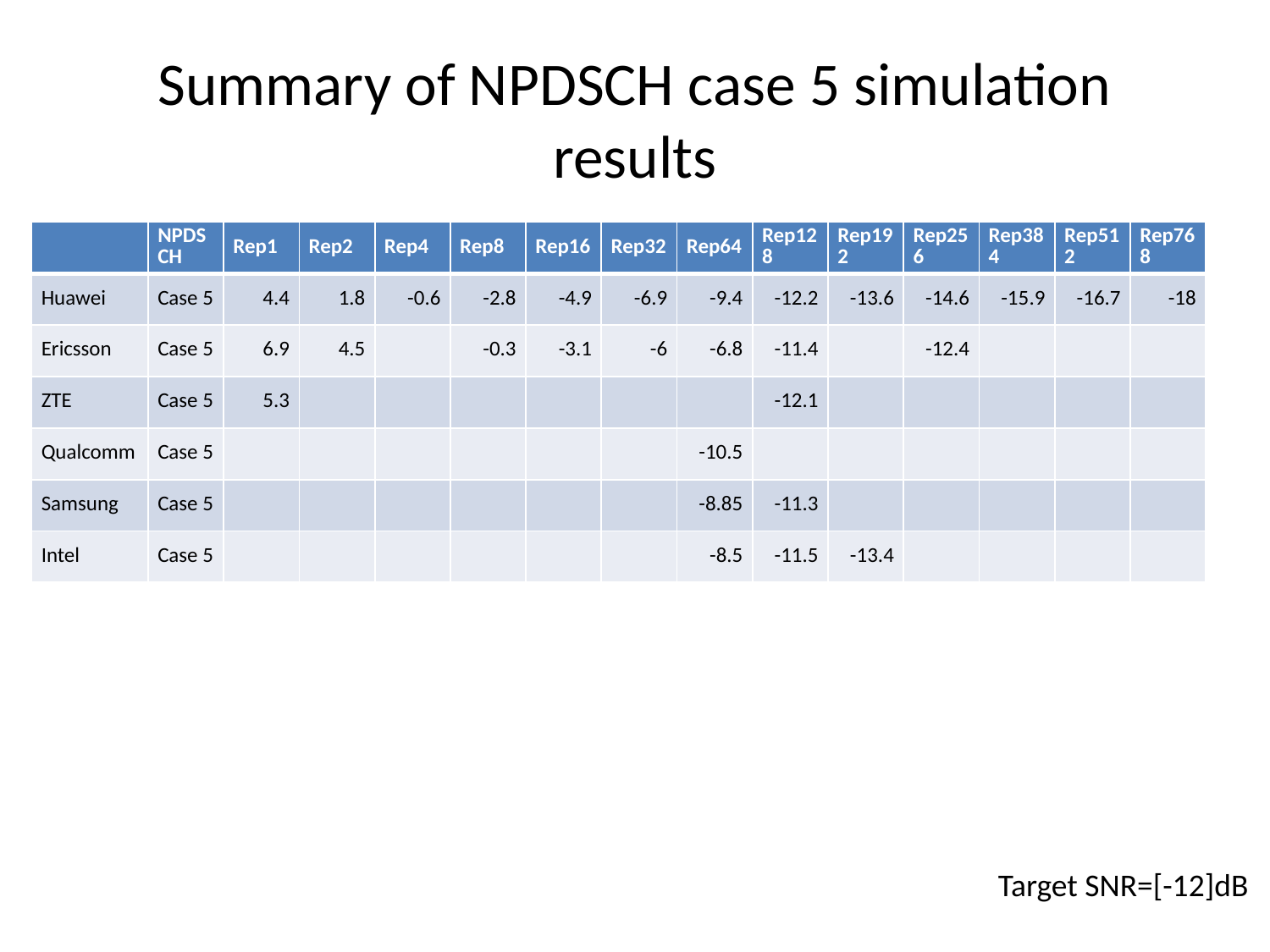

# Summary of NPDSCH case 5 simulation results
|  | NPDSCH | Rep1 | Rep2 | Rep4 | Rep8 | Rep16 | Rep32 | Rep64 | Rep128 | Rep192 | Rep256 | Rep384 | Rep512 | Rep768 |
| --- | --- | --- | --- | --- | --- | --- | --- | --- | --- | --- | --- | --- | --- | --- |
| Huawei | Case 5 | 4.4 | 1.8 | -0.6 | -2.8 | -4.9 | -6.9 | -9.4 | -12.2 | -13.6 | -14.6 | -15.9 | -16.7 | -18 |
| Ericsson | Case 5 | 6.9 | 4.5 |  | -0.3 | -3.1 | -6 | -6.8 | -11.4 |  | -12.4 |  |  |  |
| ZTE | Case 5 | 5.3 |  |  |  |  |  |  | -12.1 |  |  |  |  |  |
| Qualcomm | Case 5 |  |  |  |  |  |  | -10.5 |  |  |  |  |  |  |
| Samsung | Case 5 |  |  |  |  |  |  | -8.85 | -11.3 |  |  |  |  |  |
| Intel | Case 5 |  |  |  |  |  |  | -8.5 | -11.5 | -13.4 |  |  |  |  |
Target SNR=[-12]dB